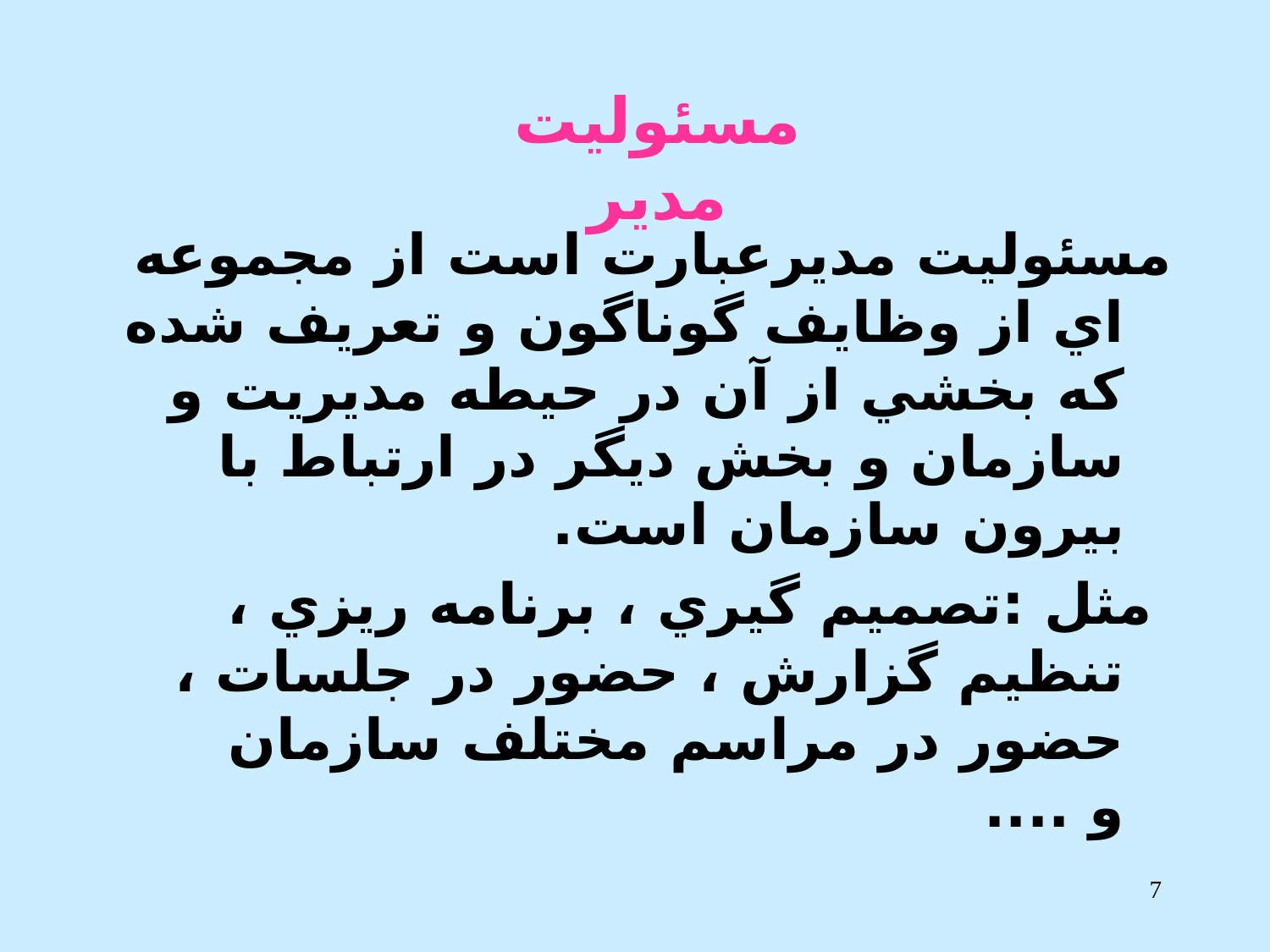

مسئوليت مدير
مسئوليت مديرعبارت است از مجموعه اي از وظايف گوناگون و تعريف شده كه بخشي از آن در حيطه مديريت و سازمان و بخش ديگر در ارتباط با بيرون سازمان است.
 مثل :تصميم گيري ، برنامه ريزي ، تنظيم گزارش ، حضور در جلسات ، حضور در مراسم مختلف سازمان و ....

7